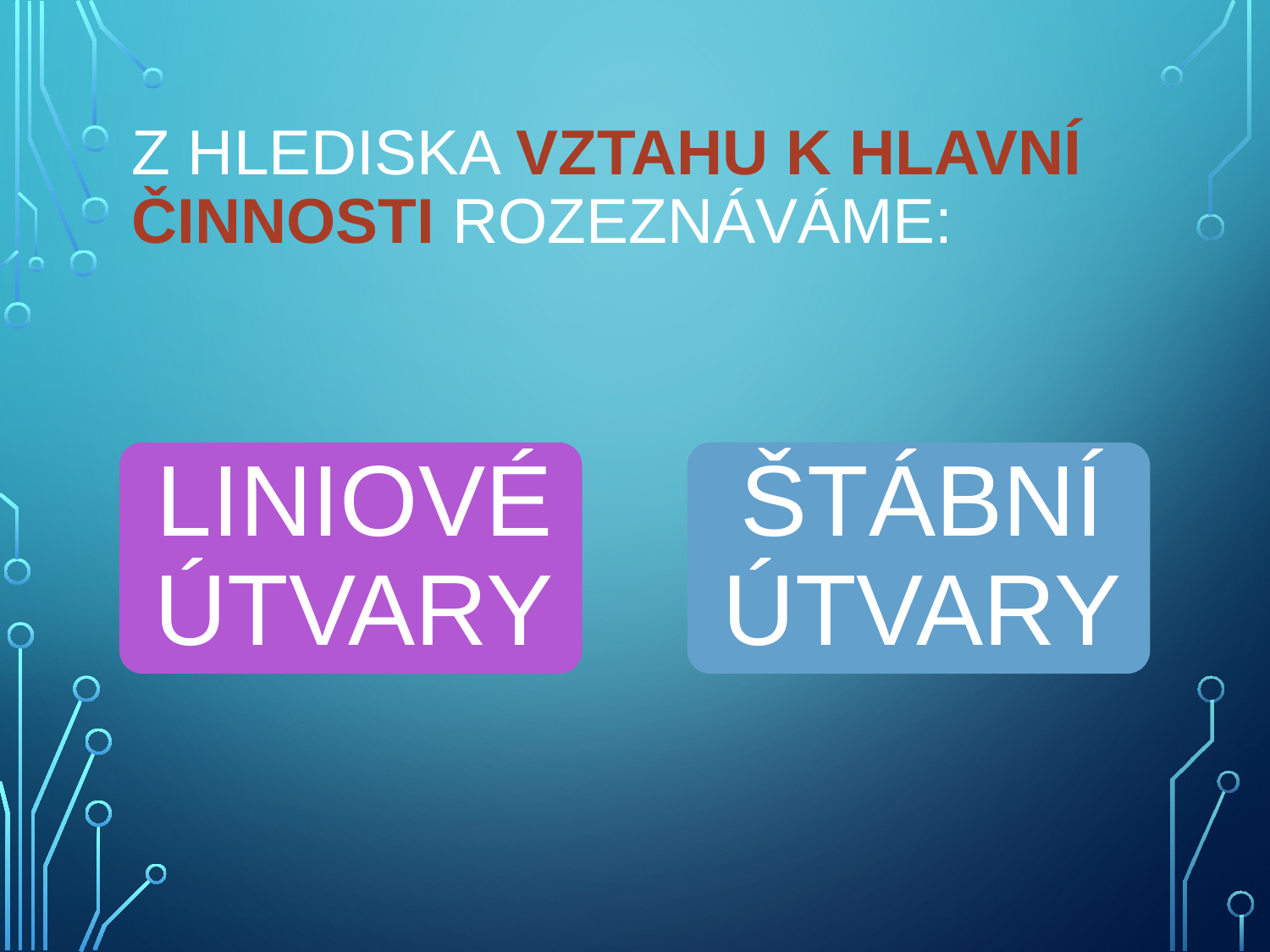

# Z HLEDISKA VZTAHU K HLAVNÍ ČINNOSTI ROZEZNÁVÁME:
LINIOVÉ ÚTVARY
ŠTÁBNÍ ÚTVARY